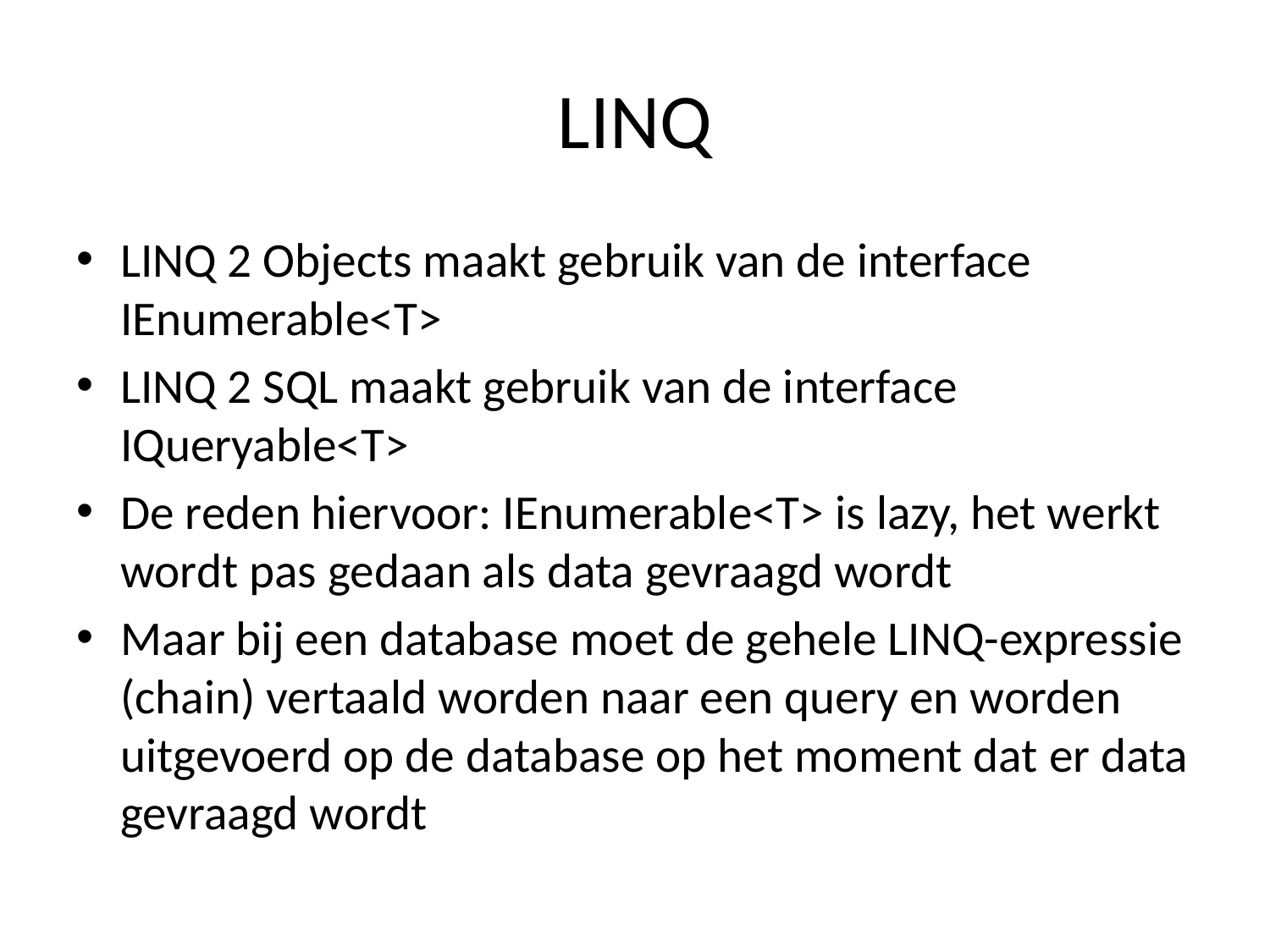

# LINQ
LINQ 2 Objects maakt gebruik van de interface IEnumerable<T>
LINQ 2 SQL maakt gebruik van de interface IQueryable<T>
De reden hiervoor: IEnumerable<T> is lazy, het werkt wordt pas gedaan als data gevraagd wordt
Maar bij een database moet de gehele LINQ-expressie (chain) vertaald worden naar een query en worden uitgevoerd op de database op het moment dat er data gevraagd wordt